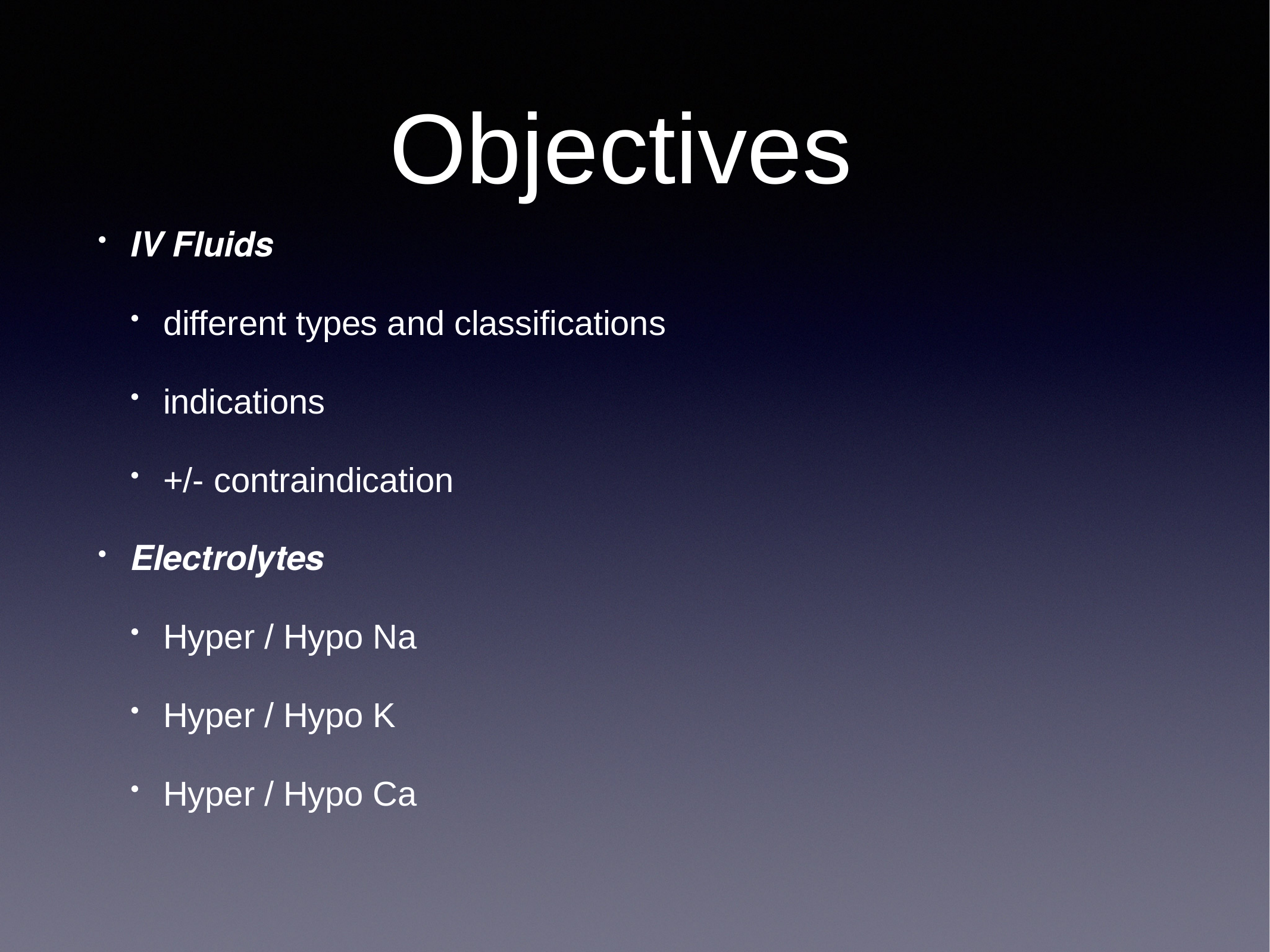

# Objectives
IV Fluids
different types and classifications
indications
+/- contraindication
Electrolytes
Hyper / Hypo Na
Hyper / Hypo K
Hyper / Hypo Ca